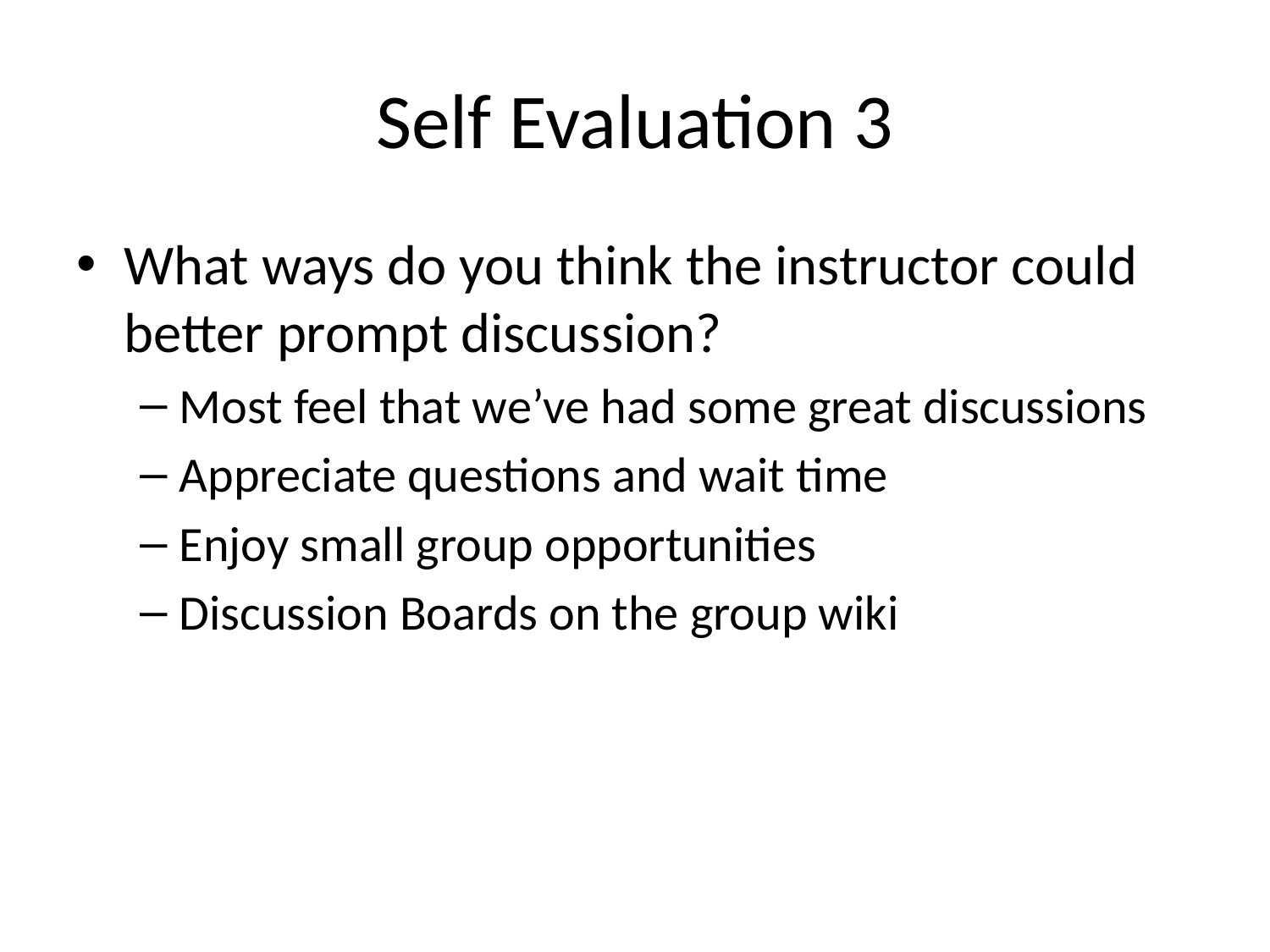

# Self Evaluation 3
What ways do you think the instructor could better prompt discussion?
Most feel that we’ve had some great discussions
Appreciate questions and wait time
Enjoy small group opportunities
Discussion Boards on the group wiki